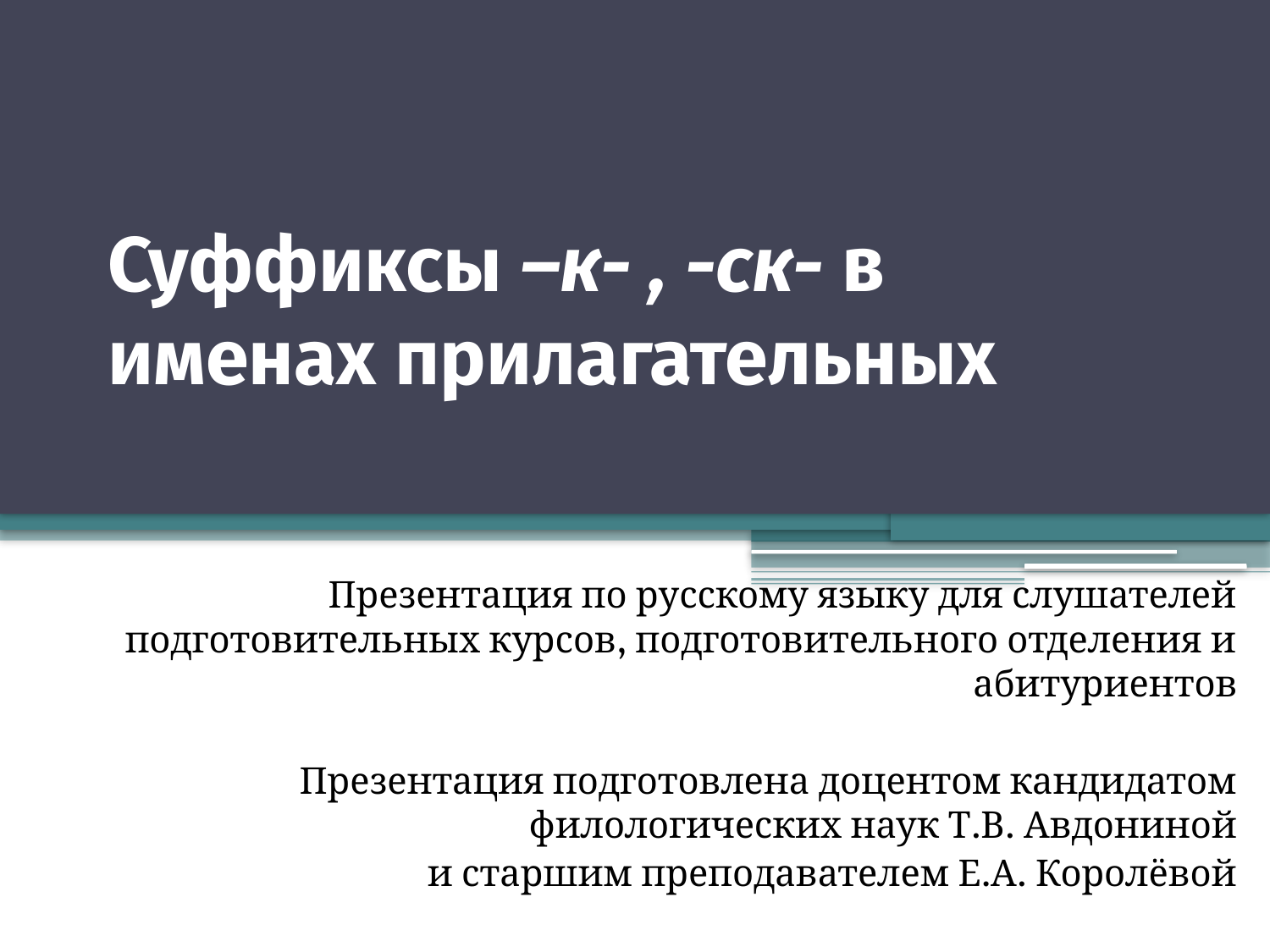

# Суффиксы –к- , -ск- в именах прилагательных
Презентация по русскому языку для слушателей подготовительных курсов, подготовительного отделения и абитуриентов

Презентация подготовлена доцентом кандидатом филологических наук Т.В. Авдониной
и старшим преподавателем Е.А. Королёвой